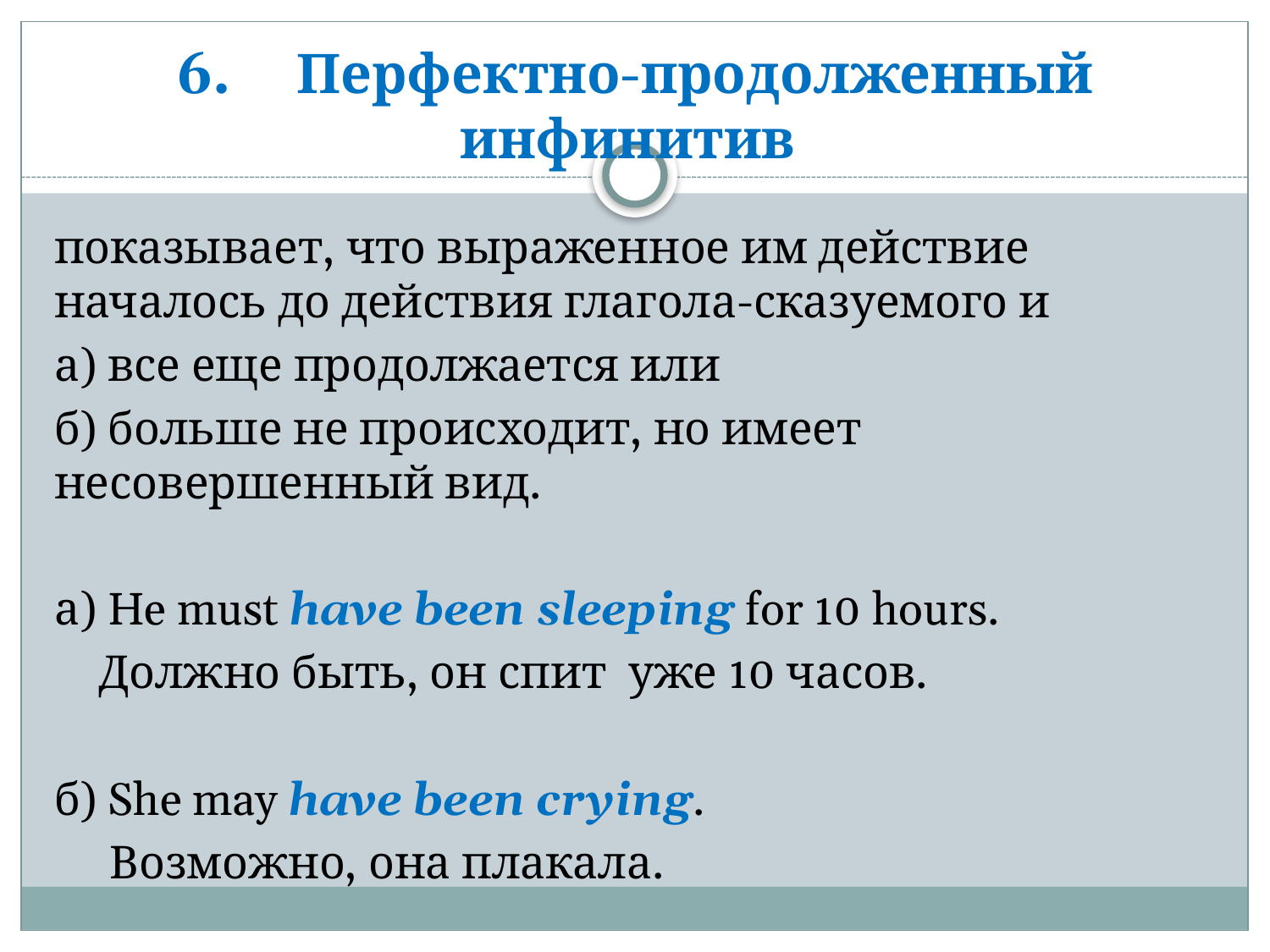

# 6.	Перфектно-продолженный инфинитив
показывает, что выраженное им действие началось до действия глагола-сказуемого и
а) все еще продолжается или
б) больше не происходит, но имеет несовершенный вид.

а) He must have been sleeping for 10 hours.
    Должно быть, он спит  уже 10 часов.

б) She may have been crying.
     Возможно, она плакала.